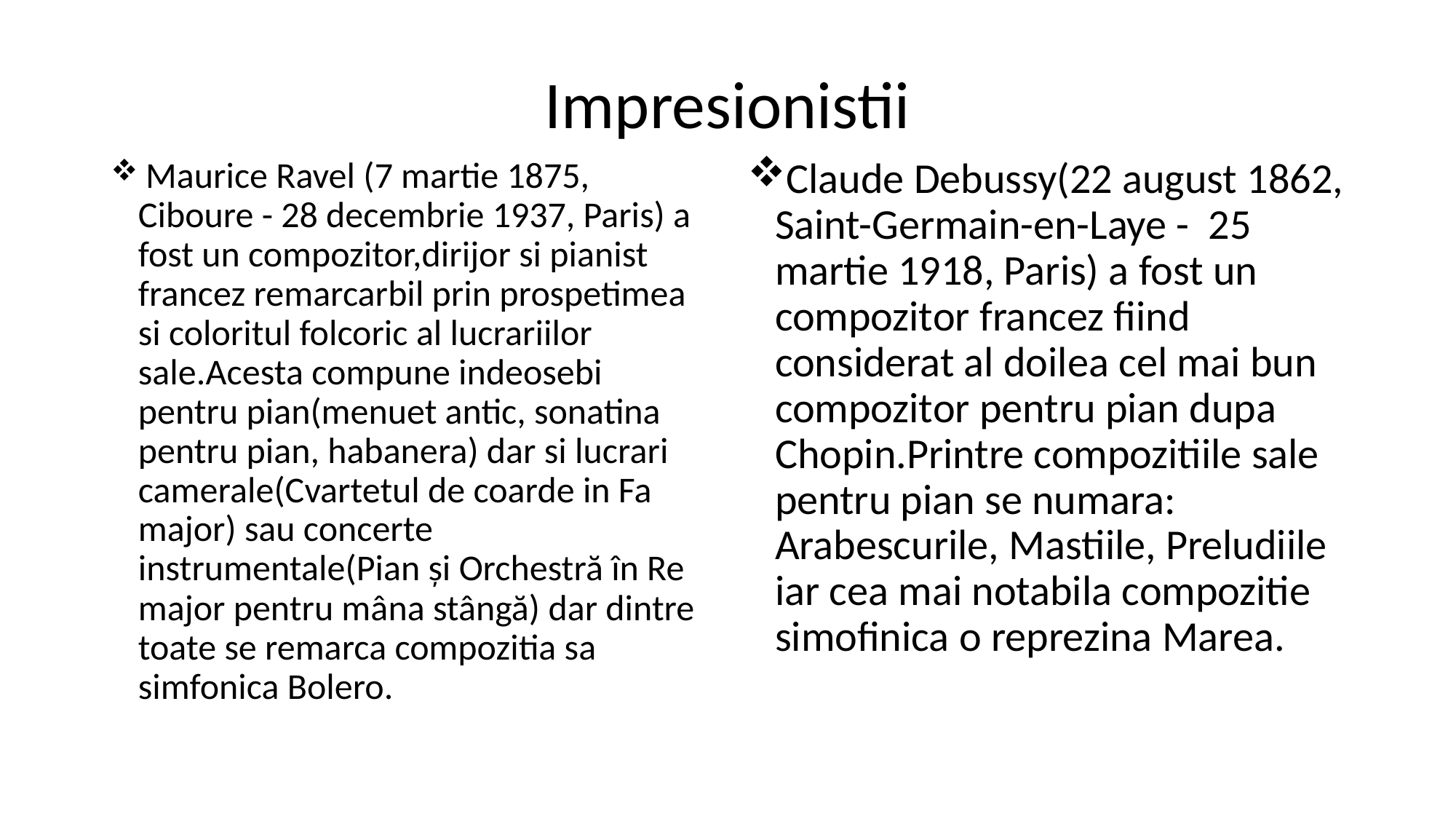

# Impresionistii
 Maurice Ravel (7 martie 1875, Ciboure - 28 decembrie 1937, Paris) a fost un compozitor,dirijor si pianist francez remarcarbil prin prospetimea si coloritul folcoric al lucrariilor sale.Acesta compune indeosebi pentru pian(menuet antic, sonatina pentru pian, habanera) dar si lucrari camerale(Cvartetul de coarde in Fa major) sau concerte instrumentale(Pian și Orchestră în Re major pentru mâna stângă) dar dintre toate se remarca compozitia sa simfonica Bolero.
Claude Debussy(22 august 1862, Saint-Germain-en-Laye -  25 martie 1918, Paris) a fost un compozitor francez fiind considerat al doilea cel mai bun compozitor pentru pian dupa Chopin.Printre compozitiile sale pentru pian se numara: Arabescurile, Mastiile, Preludiile iar cea mai notabila compozitie simofinica o reprezina Marea.